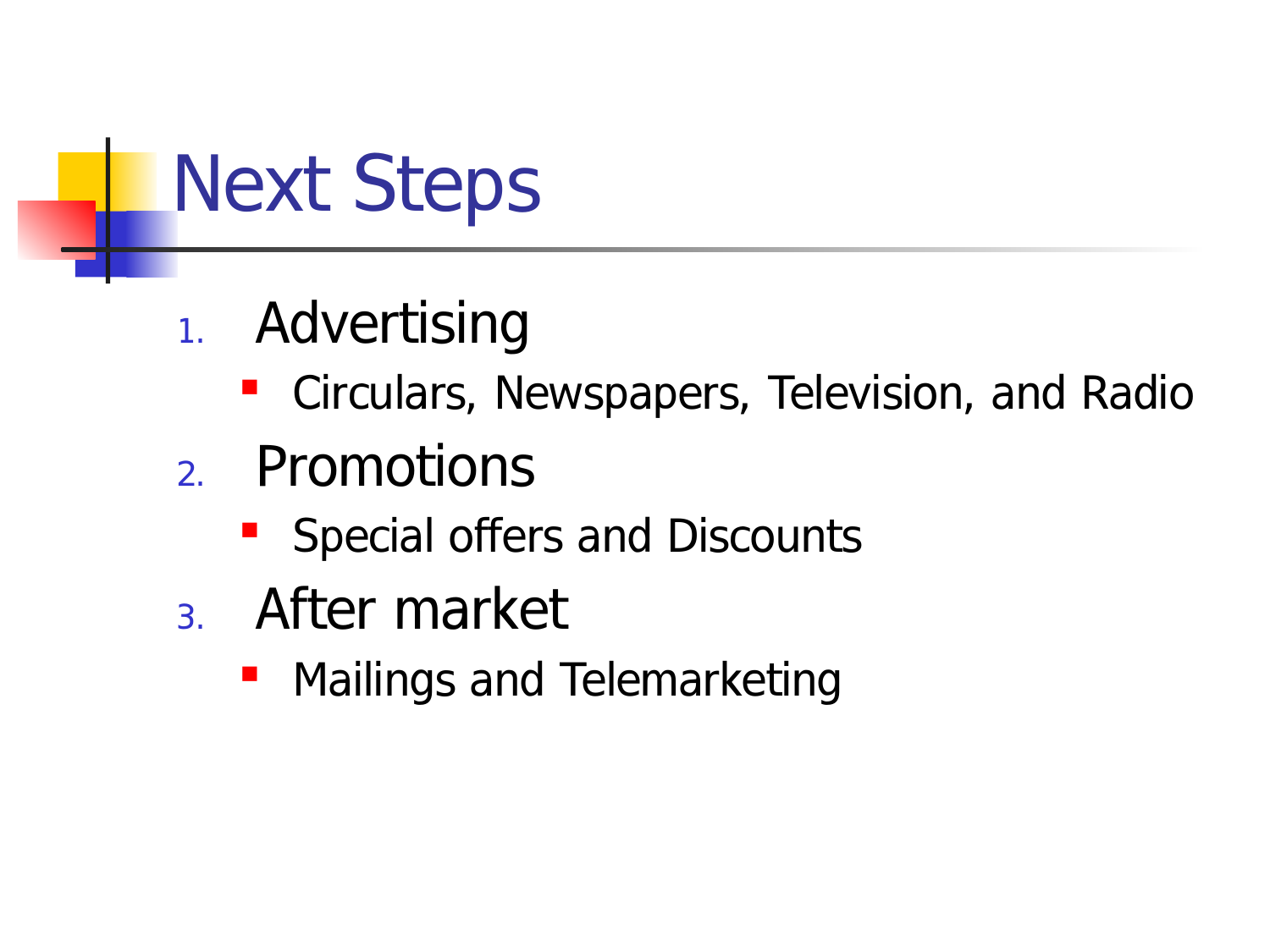

# Next Steps
Advertising
Circulars, Newspapers, Television, and Radio
Promotions
Special offers and Discounts
After market
Mailings and Telemarketing